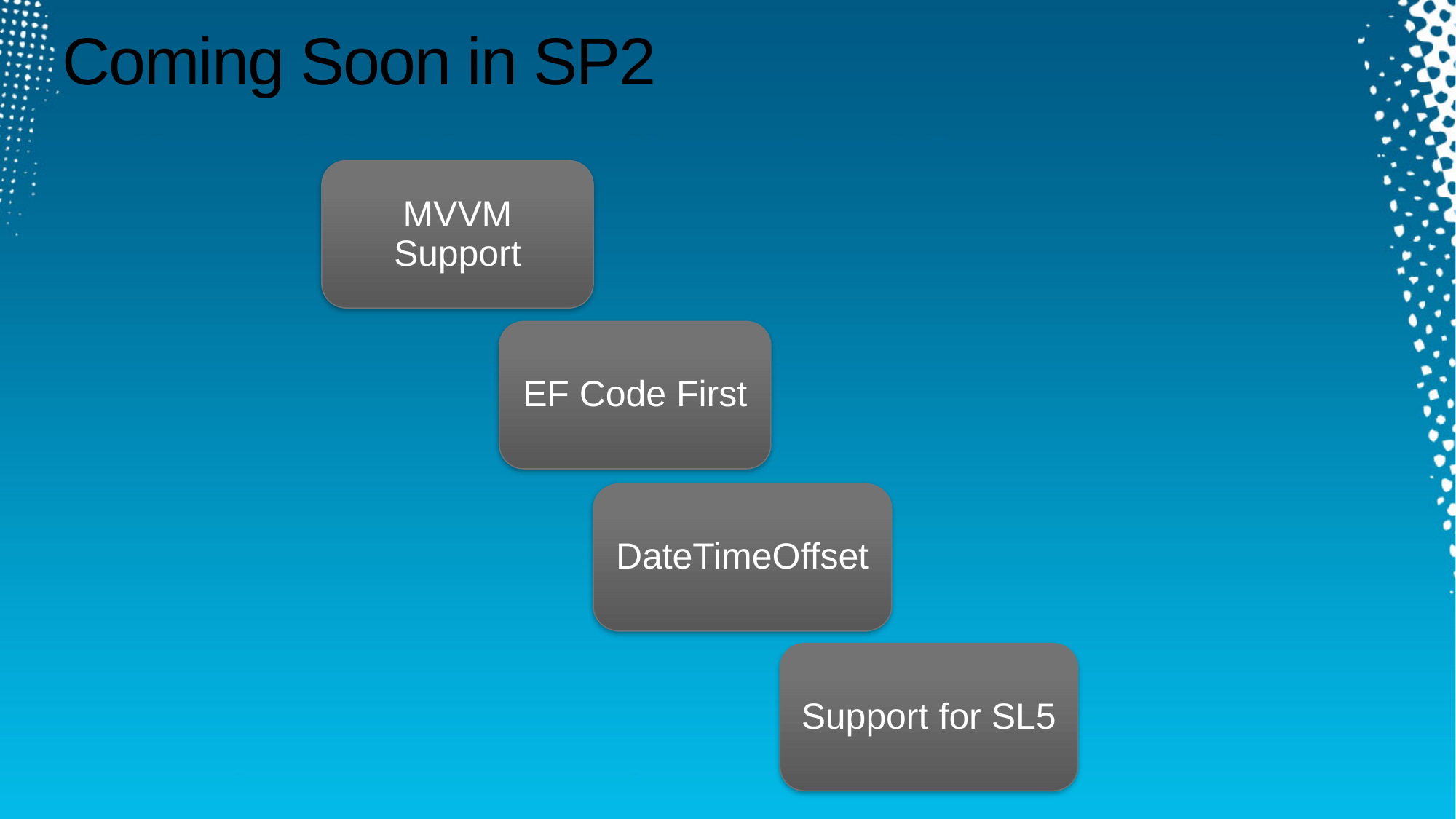

# Coming Soon in SP2
MVVM Support
EF Code First
DateTimeOffset
Support for SL5